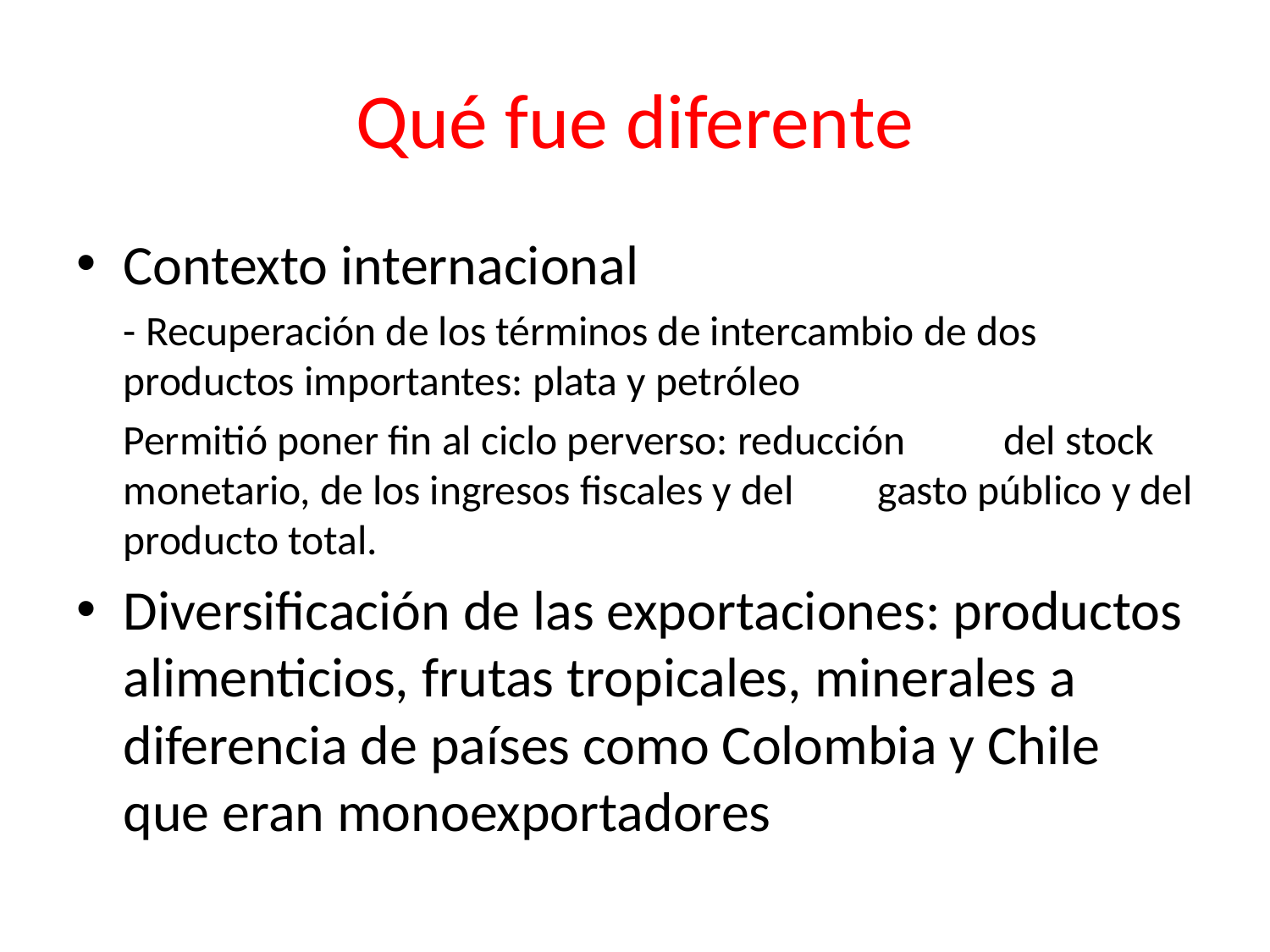

# Qué fue diferente
Contexto internacional
	- Recuperación de los términos de intercambio de dos productos importantes: plata y petróleo
			Permitió poner fin al ciclo perverso: reducción 		del stock monetario, de los ingresos fiscales y del  		gasto público y del producto total.
Diversificación de las exportaciones: productos alimenticios, frutas tropicales, minerales a diferencia de países como Colombia y Chile que eran monoexportadores